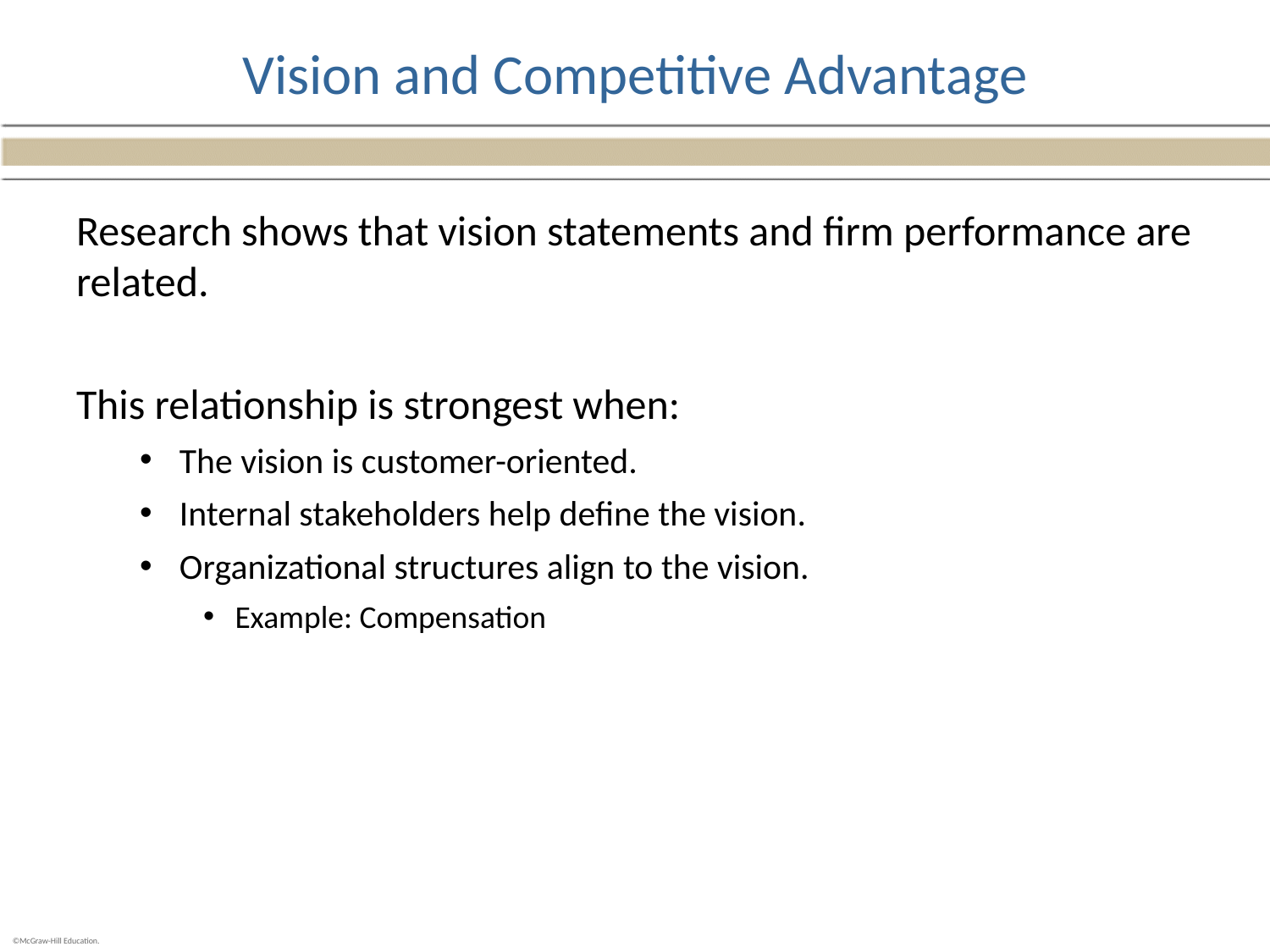

# Vision and Competitive Advantage
Research shows that vision statements and firm performance are related.

This relationship is strongest when:
The vision is customer-oriented.
Internal stakeholders help define the vision.
Organizational structures align to the vision.
Example: Compensation